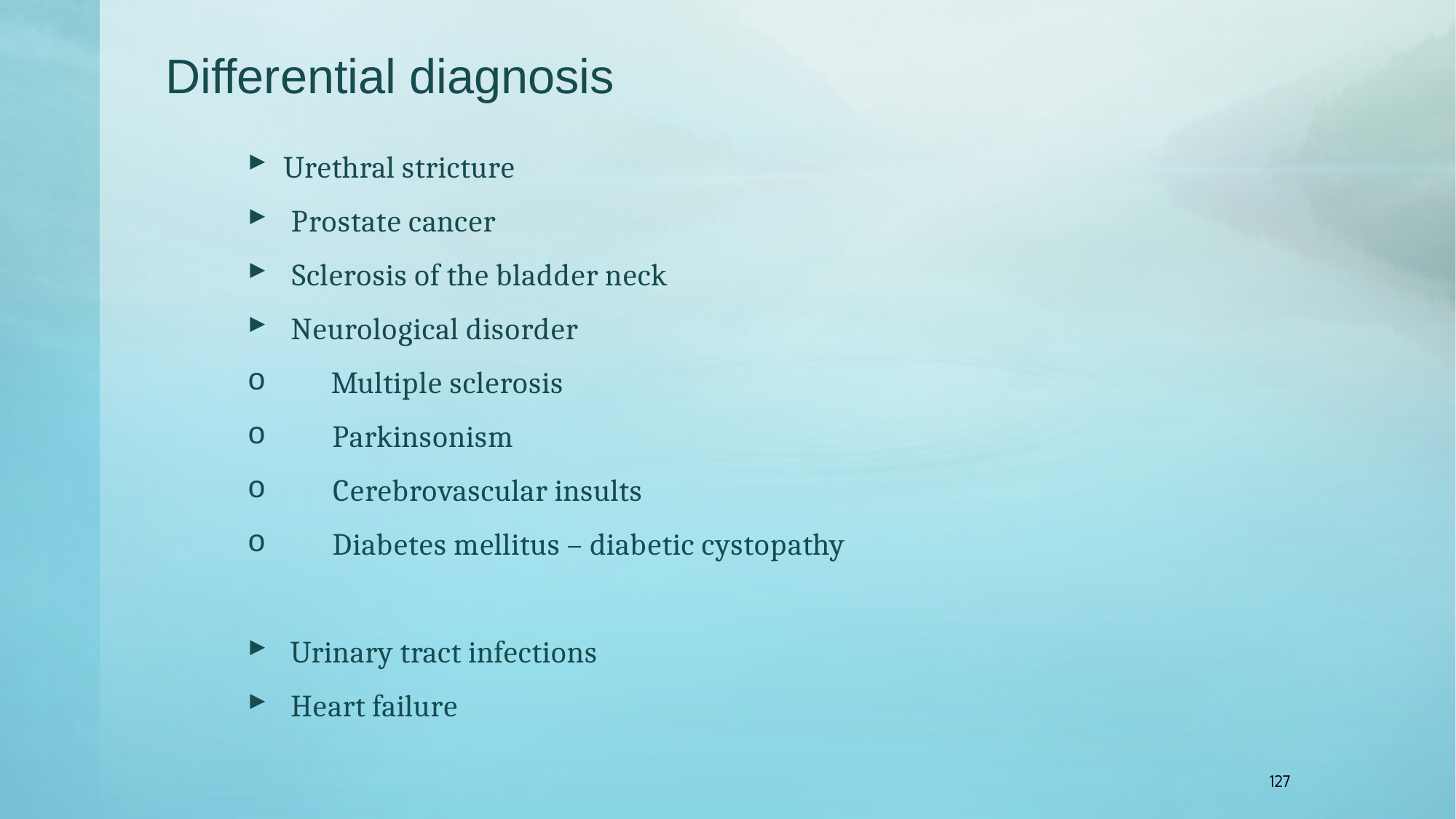

# Differential diagnosis
 Urethral stricture
  Prostate cancer
  Sclerosis of the bladder neck
  Neurological disorder
       Multiple sclerosis
       Parkinsonism
       Cerebrovascular insults
       Diabetes mellitus – diabetic cystopathy

  Urinary tract infections
  Heart failure
127